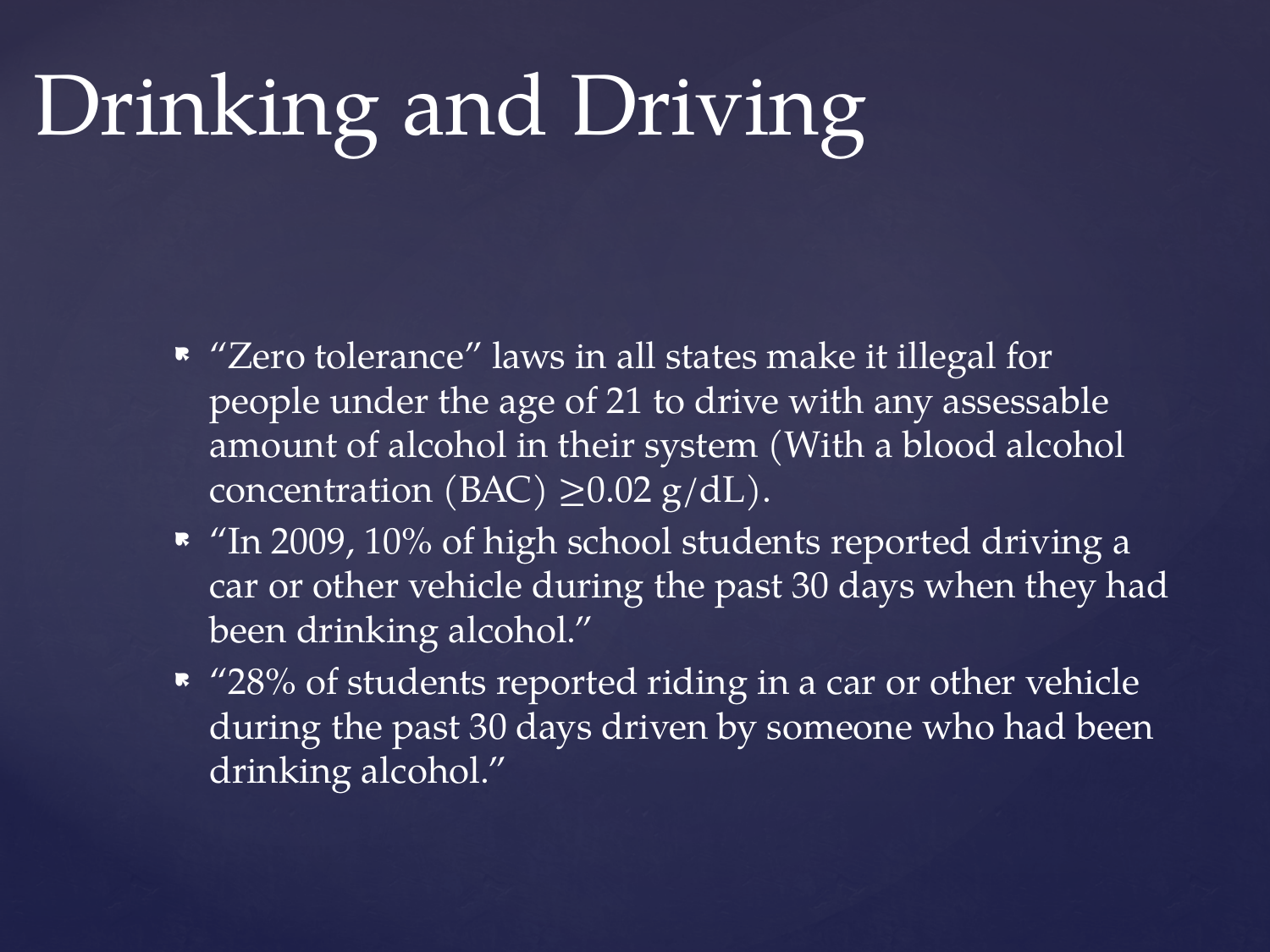

# Drinking and Driving
“Zero tolerance” laws in all states make it illegal for people under the age of 21 to drive with any assessable amount of alcohol in their system (With a blood alcohol concentration (BAC) ≥0.02 g/dL).
“In 2009, 10% of high school students reported driving a car or other vehicle during the past 30 days when they had been drinking alcohol.”
“28% of students reported riding in a car or other vehicle during the past 30 days driven by someone who had been drinking alcohol.”